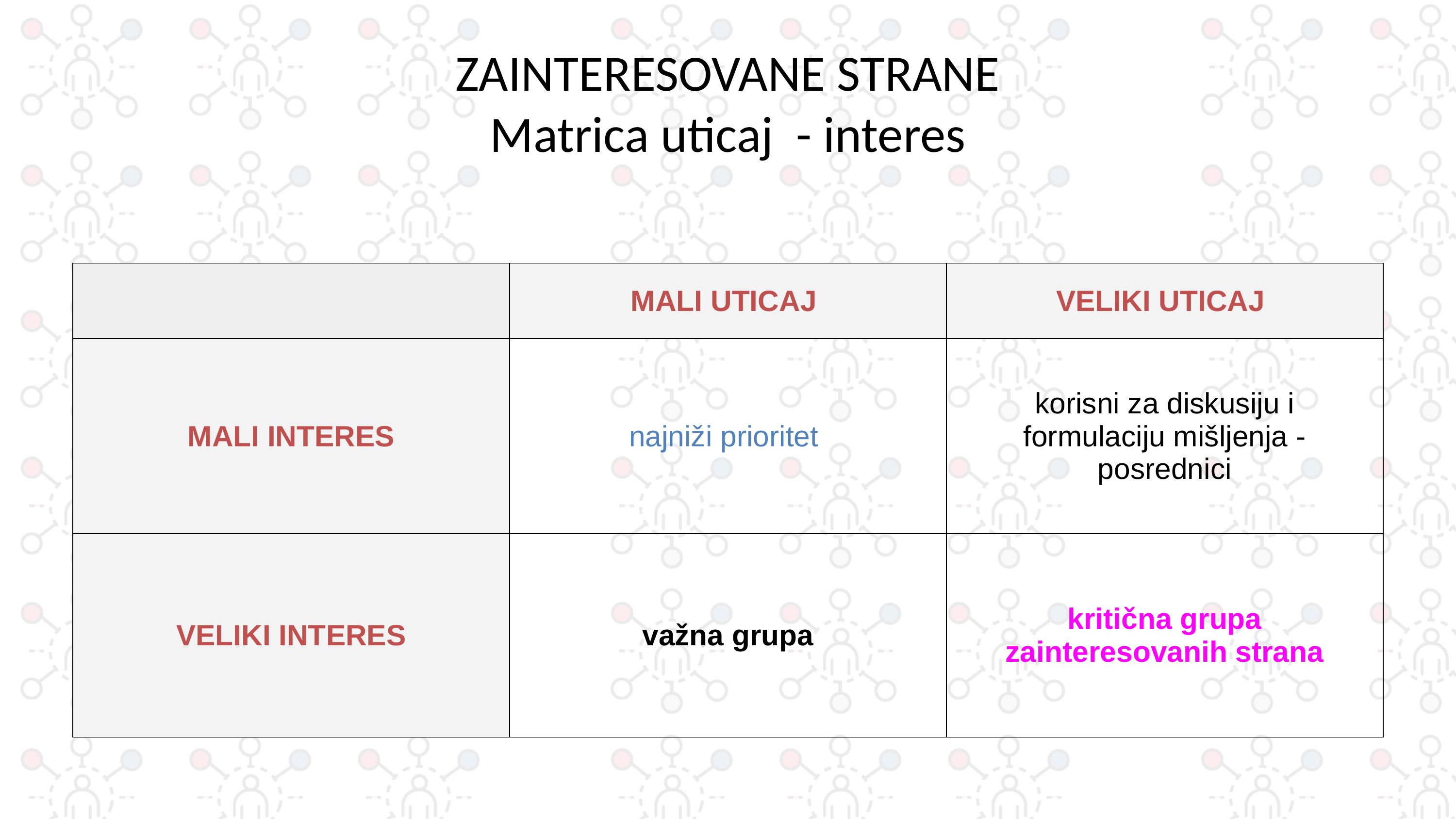

# ZAINTERESOVANE STRANE Matrica uticaj  - interes
|  | MALI UTICAJ | VELIKI UTICAJ |
| --- | --- | --- |
| MALI INTERES | najniži prioritet | korisni za diskusiju i formulaciju mišljenja - posrednici |
| VELIKI INTERES | važna grupa | kritična grupa zainteresovanih strana |